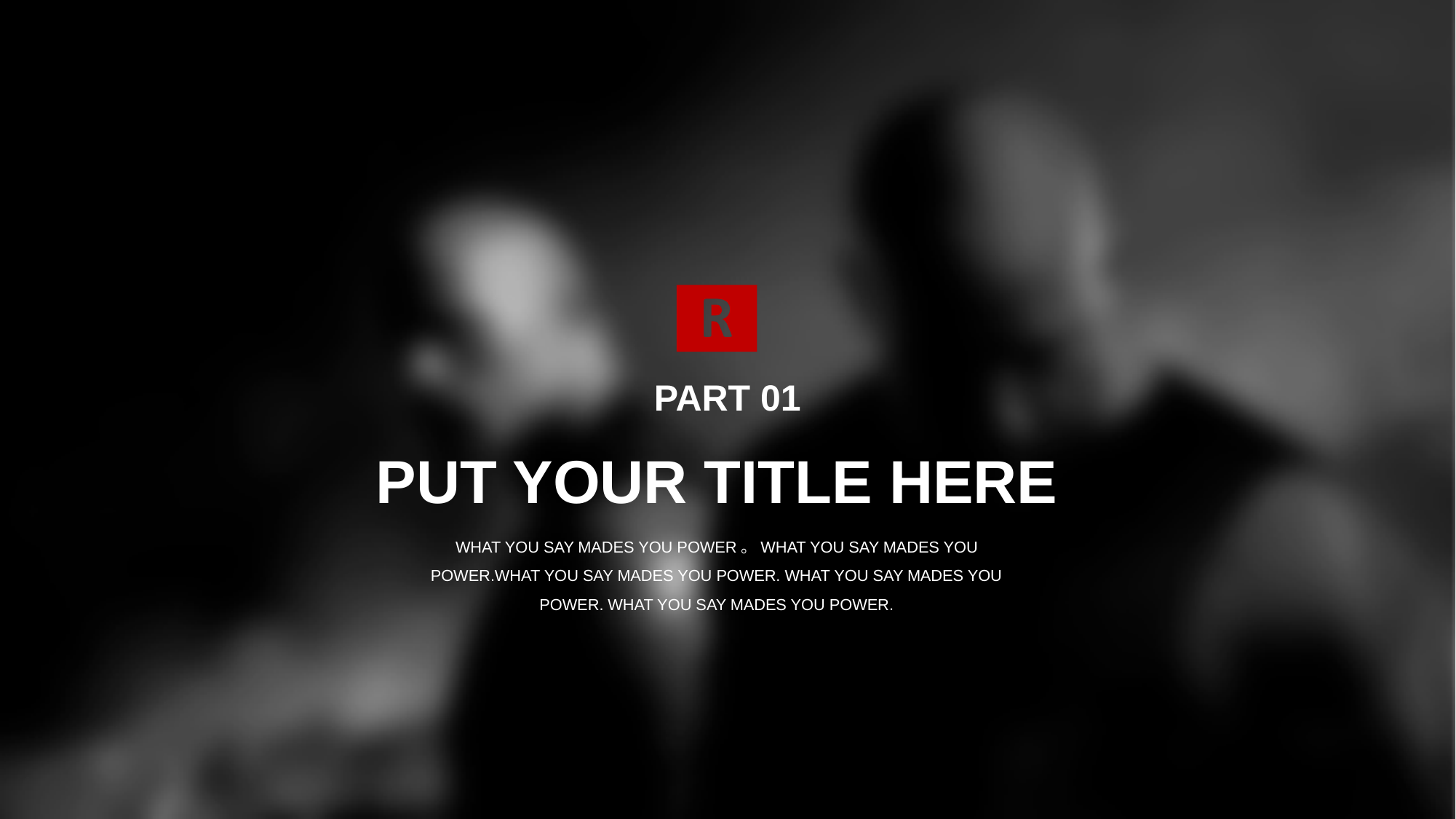

PART 01
PUT YOUR TITLE HERE
WHAT YOU SAY MADES YOU POWER。WHAT YOU SAY MADES YOU POWER.WHAT YOU SAY MADES YOU POWER. WHAT YOU SAY MADES YOU POWER. WHAT YOU SAY MADES YOU POWER.